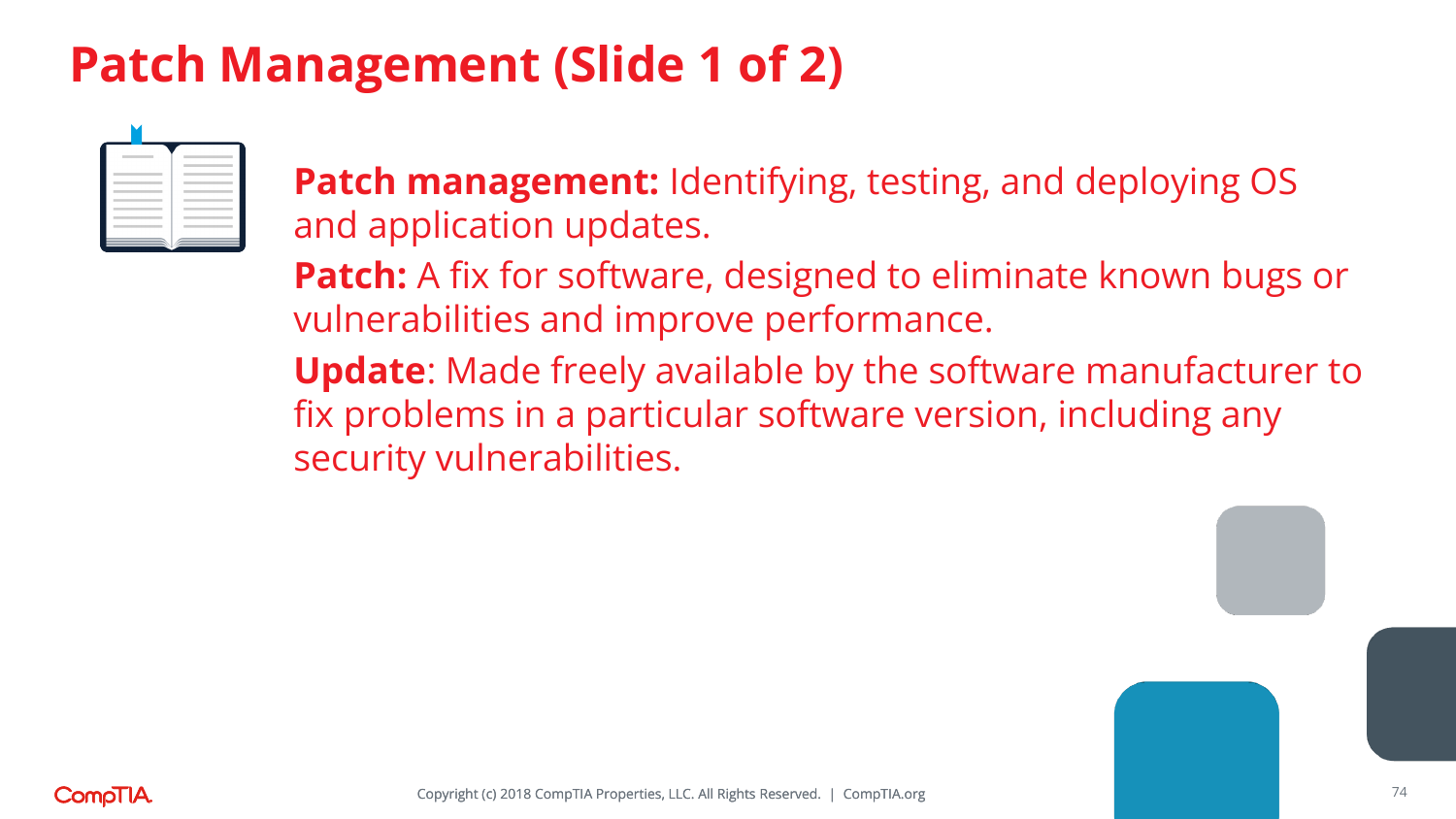

# Patch Management (Slide 1 of 2)
Patch management: Identifying, testing, and deploying OS and application updates.
Patch: A fix for software, designed to eliminate known bugs or vulnerabilities and improve performance.
Update: Made freely available by the software manufacturer to fix problems in a particular software version, including any security vulnerabilities.
74